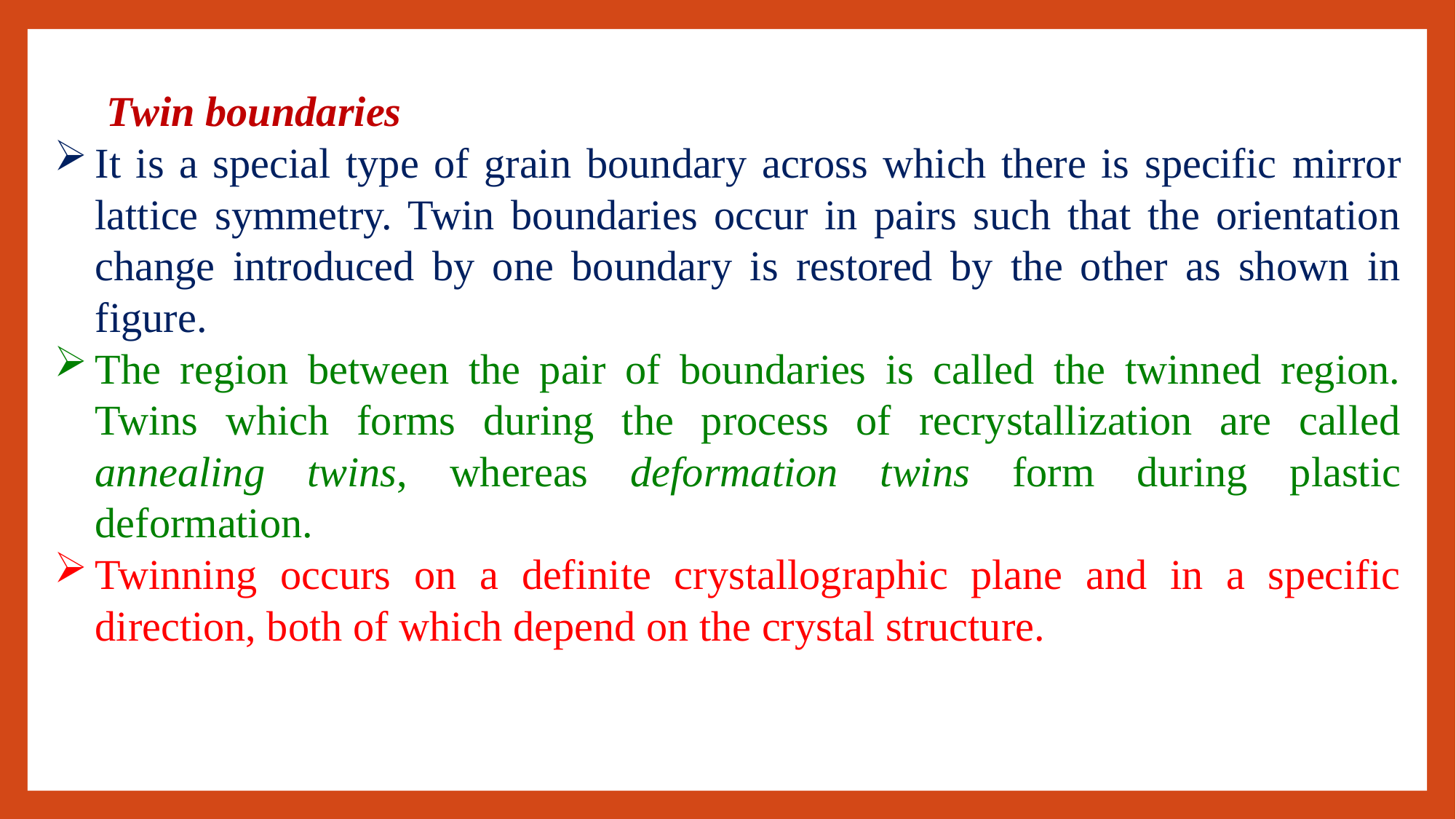

Twin boundaries
It is a special type of grain boundary across which there is specific mirror lattice symmetry. Twin boundaries occur in pairs such that the orientation change introduced by one boundary is restored by the other as shown in figure.
The region between the pair of boundaries is called the twinned region. Twins which forms during the process of recrystallization are called annealing twins, whereas deformation twins form during plastic deformation.
Twinning occurs on a definite crystallographic plane and in a specific direction, both of which depend on the crystal structure.